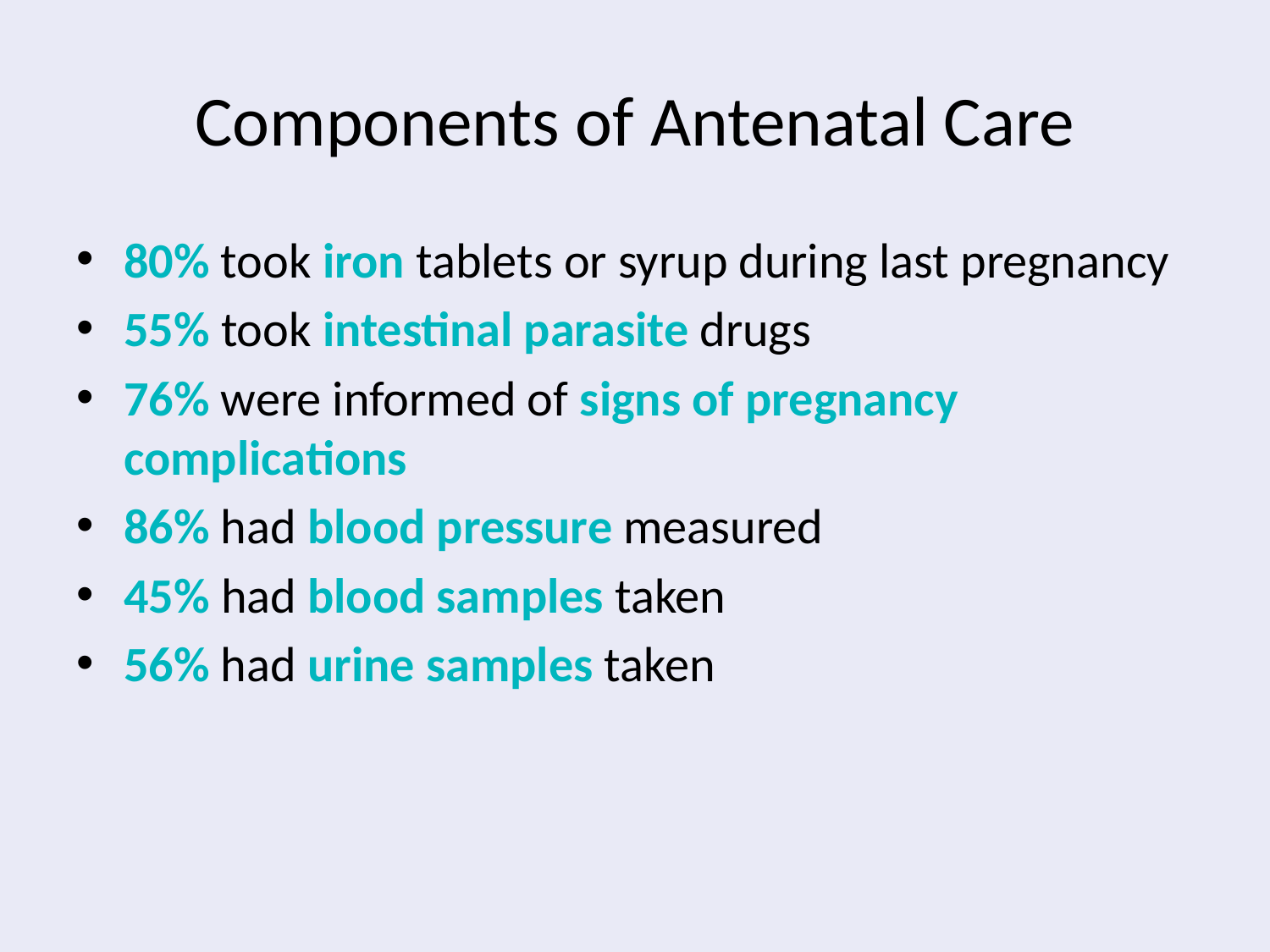

# Components of Antenatal Care
80% took iron tablets or syrup during last pregnancy
55% took intestinal parasite drugs
76% were informed of signs of pregnancy complications
86% had blood pressure measured
45% had blood samples taken
56% had urine samples taken